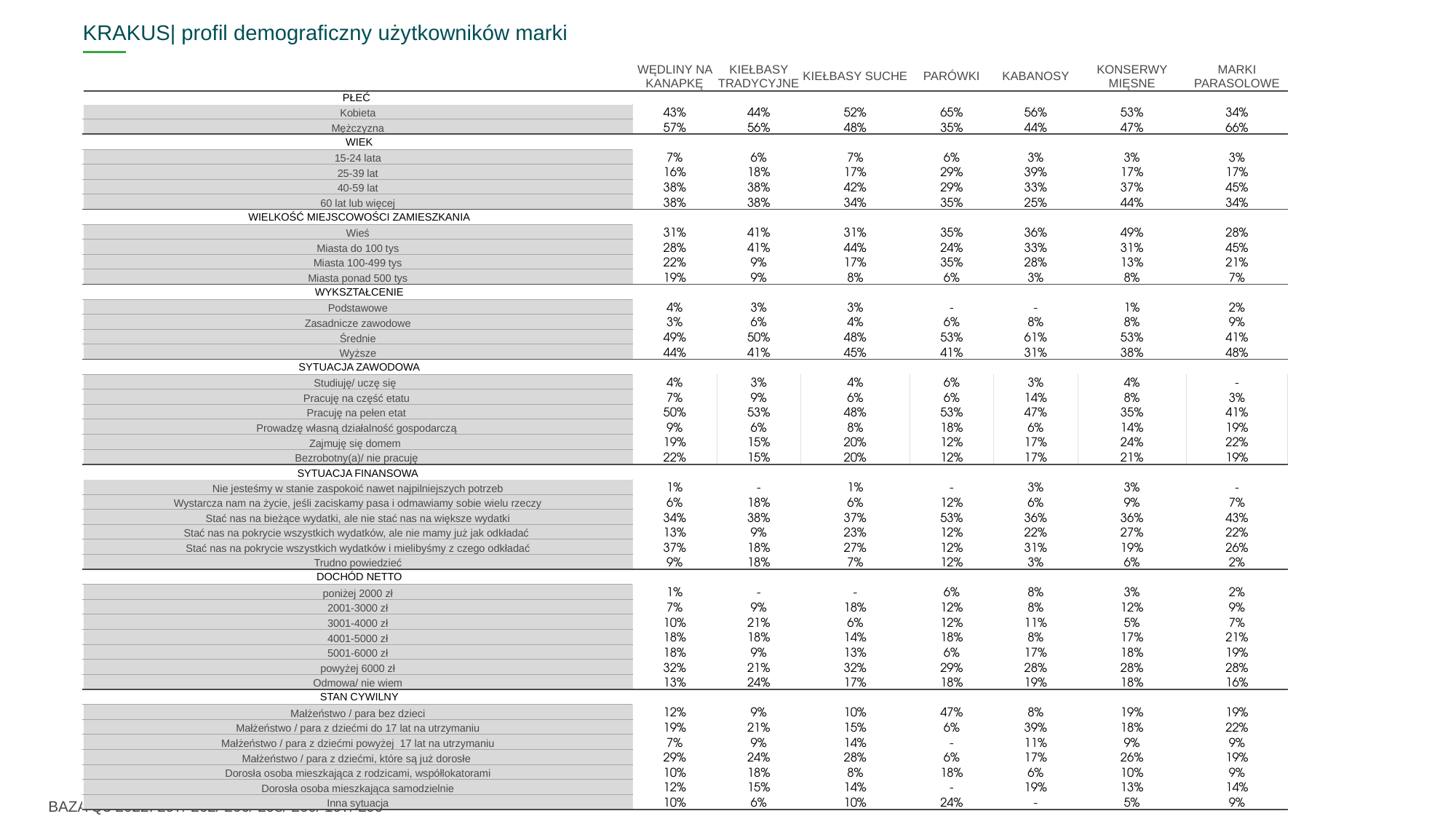

KRAKUS| profil demograficzny użytkowników marki
| ^TAB2^ | WĘDLINY NA KANAPKĘ | KIEŁBASY TRADYCYJNE | KIEŁBASY SUCHE | PARÓWKI | KABANOSY | KONSERWY MIĘSNE | MARKI PARASOLOWE |
| --- | --- | --- | --- | --- | --- | --- | --- |
| PŁEĆ |  |  |  |  |  |  |  |
| Kobieta | 43% | 44% | 52% | 65% | 56% | 53% | 34% |
| Mężczyzna | 57% | 56% | 48% | 35% | 44% | 47% | 66% |
| WIEK |  |  |  |  |  |  |  |
| 15-24 lata | 7% | 6% | 7% | 6% | 3% | 3% | 3% |
| 25-39 lat | 16% | 18% | 17% | 29% | 39% | 17% | 17% |
| 40-59 lat | 38% | 38% | 42% | 29% | 33% | 37% | 45% |
| 60 lat lub więcej | 38% | 38% | 34% | 35% | 25% | 44% | 34% |
| WIELKOŚĆ MIEJSCOWOŚCI ZAMIESZKANIA |  |  |  |  |  |  |  |
| Wieś | 31% | 41% | 31% | 35% | 36% | 49% | 28% |
| Miasta do 100 tys | 28% | 41% | 44% | 24% | 33% | 31% | 45% |
| Miasta 100-499 tys | 22% | 9% | 17% | 35% | 28% | 13% | 21% |
| Miasta ponad 500 tys | 19% | 9% | 8% | 6% | 3% | 8% | 7% |
| WYKSZTAŁCENIE |  |  |  |  |  |  |  |
| Podstawowe | 4% | 3% | 3% | - | - | 1% | 2% |
| Zasadnicze zawodowe | 3% | 6% | 4% | 6% | 8% | 8% | 9% |
| Średnie | 49% | 50% | 48% | 53% | 61% | 53% | 41% |
| Wyższe | 44% | 41% | 45% | 41% | 31% | 38% | 48% |
| SYTUACJA ZAWODOWA |  |  |  |  |  |  |  |
| Studiuję/ uczę się | 4% | 3% | 4% | 6% | 3% | 4% | - |
| Pracuję na część etatu | 7% | 9% | 6% | 6% | 14% | 8% | 3% |
| Pracuję na pełen etat | 50% | 53% | 48% | 53% | 47% | 35% | 41% |
| Prowadzę własną działalność gospodarczą | 9% | 6% | 8% | 18% | 6% | 14% | 19% |
| Zajmuję się domem | 19% | 15% | 20% | 12% | 17% | 24% | 22% |
| Bezrobotny(a)/ nie pracuję | 22% | 15% | 20% | 12% | 17% | 21% | 19% |
| SYTUACJA FINANSOWA |  |  |  |  |  |  |  |
| Nie jesteśmy w stanie zaspokoić nawet najpilniejszych potrzeb | 1% | - | 1% | - | 3% | 3% | - |
| Wystarcza nam na życie, jeśli zaciskamy pasa i odmawiamy sobie wielu rzeczy | 6% | 18% | 6% | 12% | 6% | 9% | 7% |
| Stać nas na bieżące wydatki, ale nie stać nas na większe wydatki | 34% | 38% | 37% | 53% | 36% | 36% | 43% |
| Stać nas na pokrycie wszystkich wydatków, ale nie mamy już jak odkładać | 13% | 9% | 23% | 12% | 22% | 27% | 22% |
| Stać nas na pokrycie wszystkich wydatków i mielibyśmy z czego odkładać | 37% | 18% | 27% | 12% | 31% | 19% | 26% |
| Trudno powiedzieć | 9% | 18% | 7% | 12% | 3% | 6% | 2% |
| DOCHÓD NETTO |  |  |  |  |  |  |  |
| poniżej 2000 zł | 1% | - | - | 6% | 8% | 3% | 2% |
| 2001-3000 zł | 7% | 9% | 18% | 12% | 8% | 12% | 9% |
| 3001-4000 zł | 10% | 21% | 6% | 12% | 11% | 5% | 7% |
| 4001-5000 zł | 18% | 18% | 14% | 18% | 8% | 17% | 21% |
| 5001-6000 zł | 18% | 9% | 13% | 6% | 17% | 18% | 19% |
| powyżej 6000 zł | 32% | 21% | 32% | 29% | 28% | 28% | 28% |
| Odmowa/ nie wiem | 13% | 24% | 17% | 18% | 19% | 18% | 16% |
| STAN CYWILNY |  |  |  |  |  |  |  |
| Małżeństwo / para bez dzieci | 12% | 9% | 10% | 47% | 8% | 19% | 19% |
| Małżeństwo / para z dziećmi do 17 lat na utrzymaniu | 19% | 21% | 15% | 6% | 39% | 18% | 22% |
| Małżeństwo / para z dziećmi powyżej 17 lat na utrzymaniu | 7% | 9% | 14% | - | 11% | 9% | 9% |
| Małżeństwo / para z dziećmi, które są już dorosłe | 29% | 24% | 28% | 6% | 17% | 26% | 19% |
| Dorosła osoba mieszkająca z rodzicami, współlokatorami | 10% | 18% | 8% | 18% | 6% | 10% | 9% |
| Dorosła osoba mieszkająca samodzielnie | 12% | 15% | 14% | - | 19% | 13% | 14% |
| Inna sytuacja | 10% | 6% | 10% | 24% | - | 5% | 9% |
BAZA Q3 2022: 297/ 262/ 266/ 298/ 260/ 197/ 299